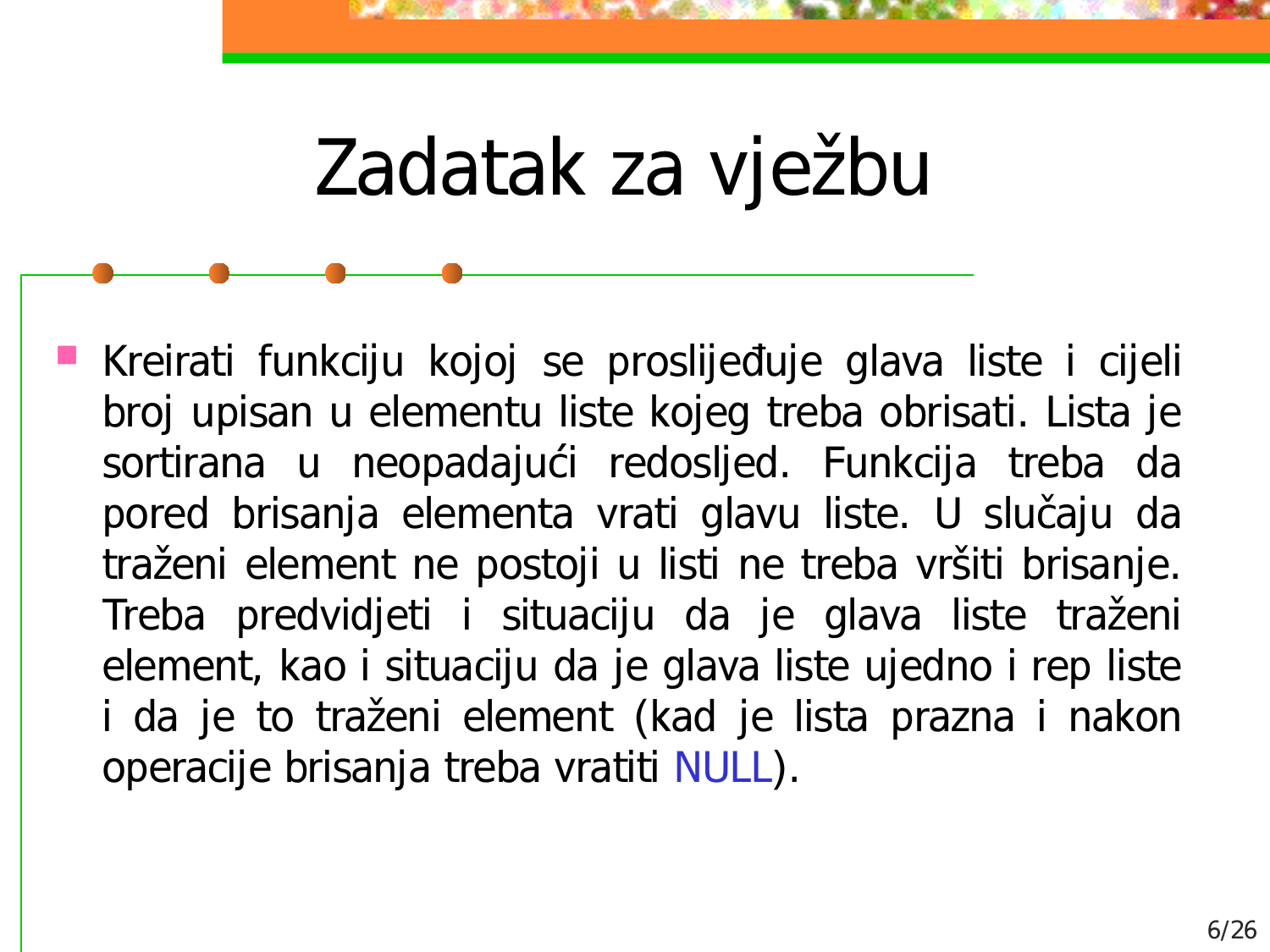

# Zadatak za vježbu
Kreirati funkciju kojoj se proslijeđuje glava liste i cijeli broj upisan u elementu liste kojeg treba obrisati. Lista je sortirana u neopadajući redosljed. Funkcija treba da pored brisanja elementa vrati glavu liste. U slučaju da traženi element ne postoji u listi ne treba vršiti brisanje. Treba predvidjeti i situaciju da je glava liste traženi element, kao i situaciju da je glava liste ujedno i rep liste i da je to traženi element (kad je lista prazna i nakon operacije brisanja treba vratiti NULL).
6/26